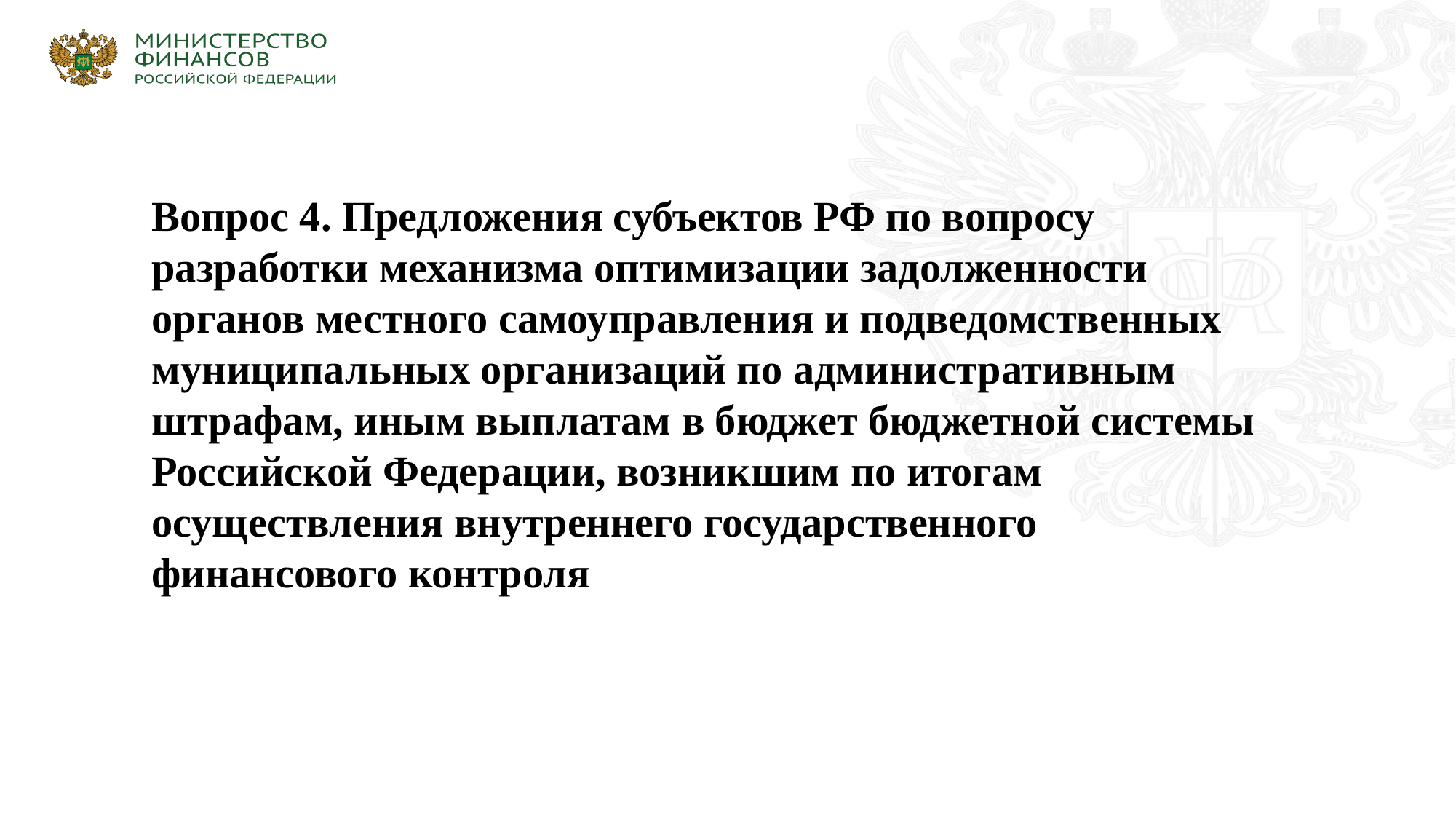

Вопрос 4. Предложения субъектов РФ по вопросу разработки механизма оптимизации задолженности органов местного самоуправления и подведомственных муниципальных организаций по административным штрафам, иным выплатам в бюджет бюджетной системы Российской Федерации, возникшим по итогам осуществления внутреннего государственного финансового контроля